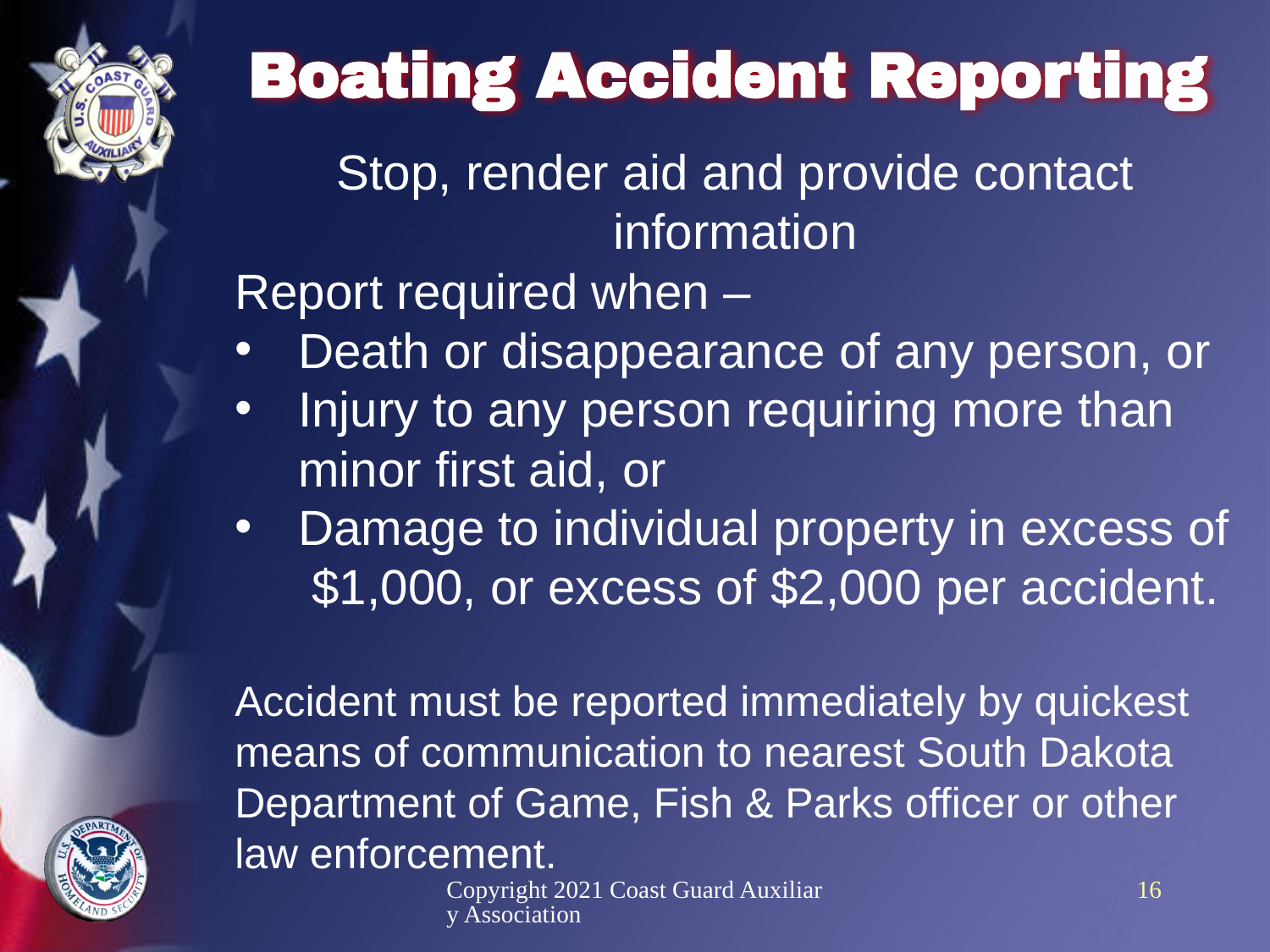

# Boating Accident Reporting
Stop, render aid and provide contact information
Report required when –
Death or disappearance of any person, or
Injury to any person requiring more than minor first aid, or
Damage to individual property in excess of  $1,000, or excess of $2,000 per accident.

Accident must be reported immediately by quickest means of communication to nearest South Dakota Department of Game, Fish & Parks officer or other law enforcement.
Copyright 2021 Coast Guard Auxiliary Association
16